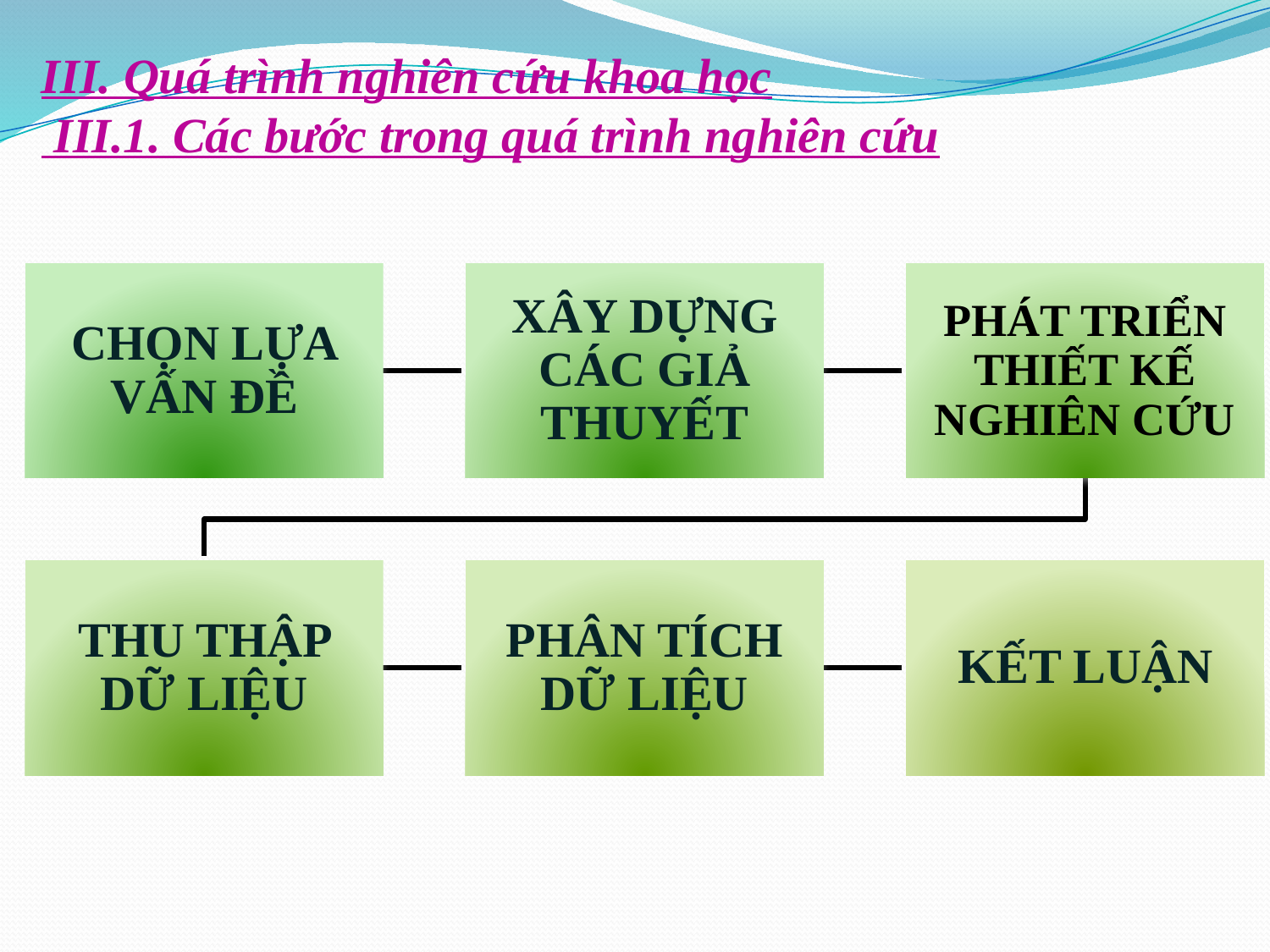

III. Quá trình nghiên cứu khoa học
 III.1. Các bước trong quá trình nghiên cứu
CHỌN LỰA VẤN ĐỀ
XÂY DỰNG CÁC GIẢ THUYẾT
PHÁT TRIỂN THIẾT KẾ NGHIÊN CỨU

THU THẬP DỮ LIỆU
PHÂN TÍCH DỮ LIỆU
KẾT LUẬN